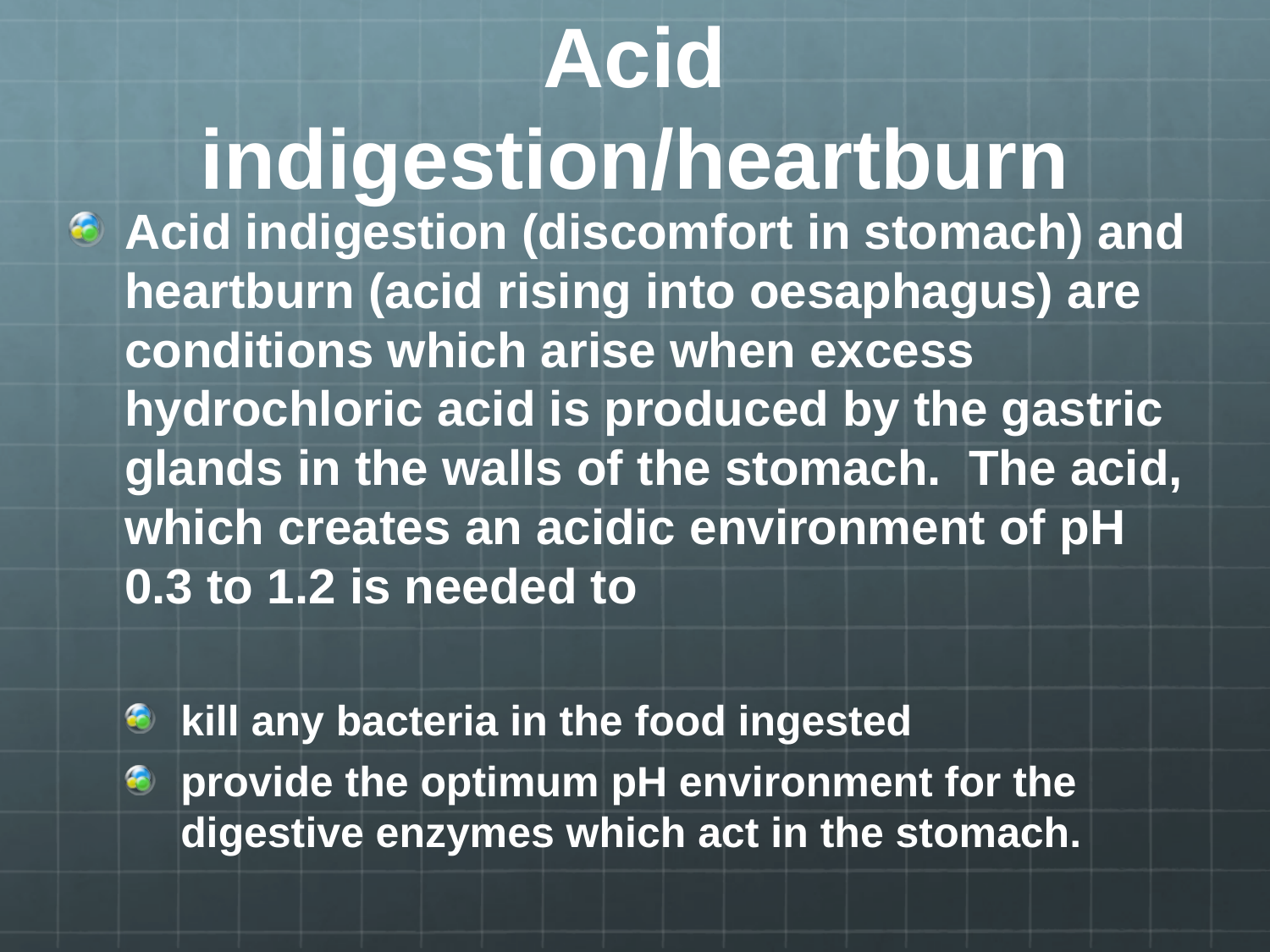

# Acid indigestion/heartburn
Acid indigestion (discomfort in stomach) and heartburn (acid rising into oesaphagus) are conditions which arise when excess hydrochloric acid is produced by the gastric glands in the walls of the stomach.  The acid, which creates an acidic environment of pH 0.3 to 1.2 is needed to

kill any bacteria in the food ingested
provide the optimum pH environment for the digestive enzymes which act in the stomach.